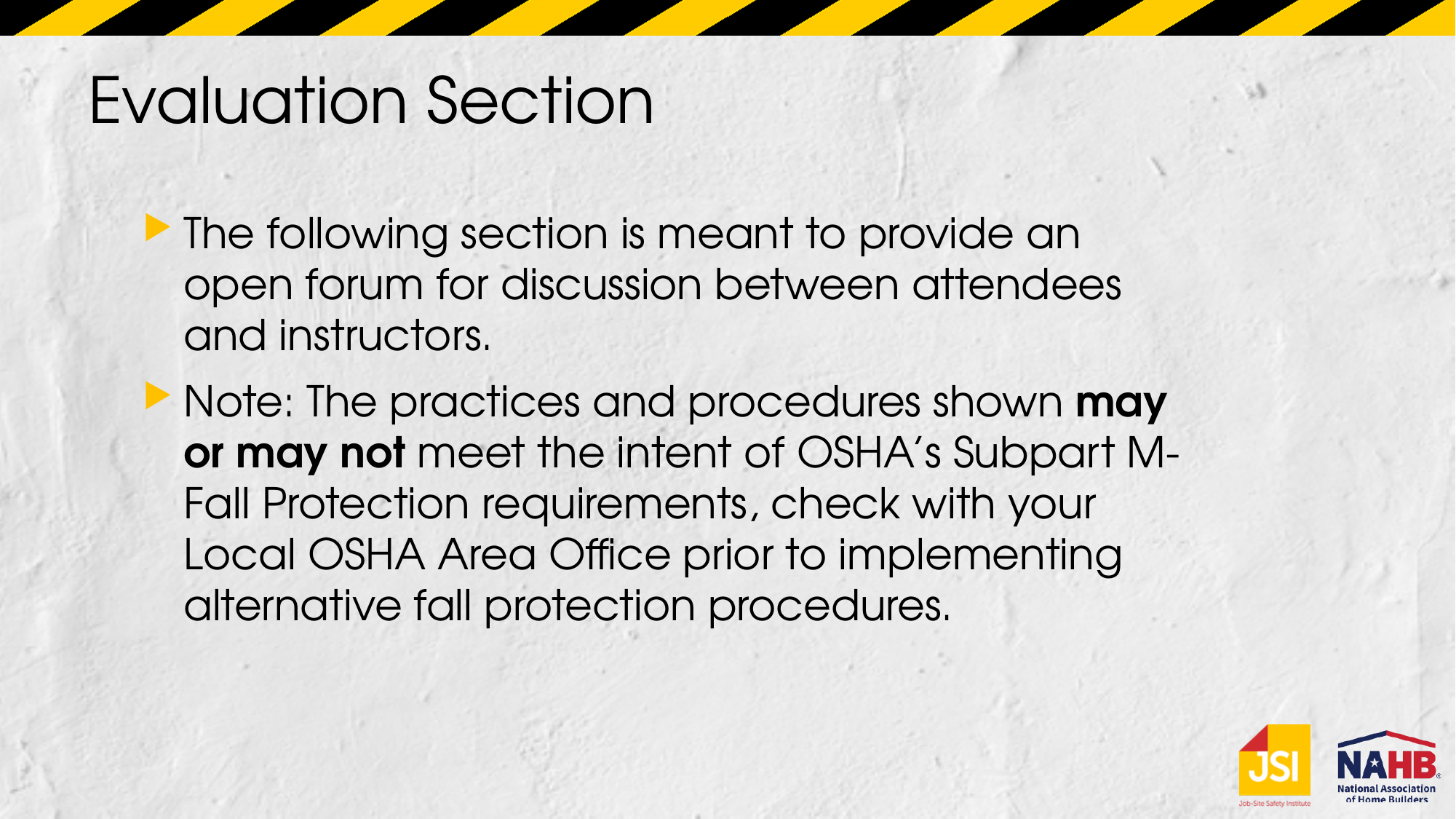

# Evaluation Section
The following section is meant to provide an open forum for discussion between attendees and instructors.
Note: The practices and procedures shown may or may not meet the intent of OSHA’s Subpart M-Fall Protection requirements, check with your Local OSHA Area Office prior to implementing alternative fall protection procedures.